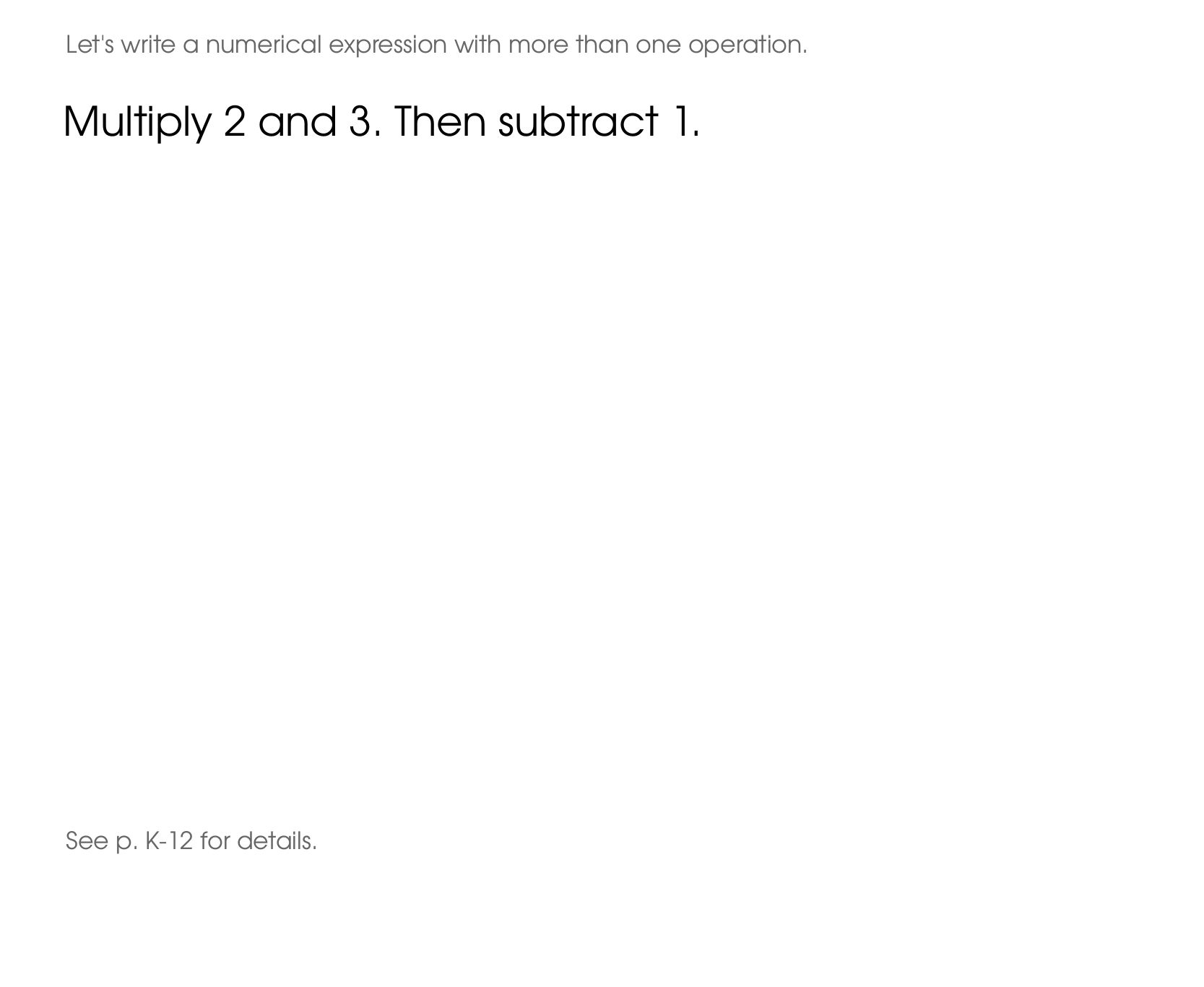

Let's write a numerical expression with more than one operation.
Multiply 2 and 3. Then subtract 1.
See p. K-12 for details.